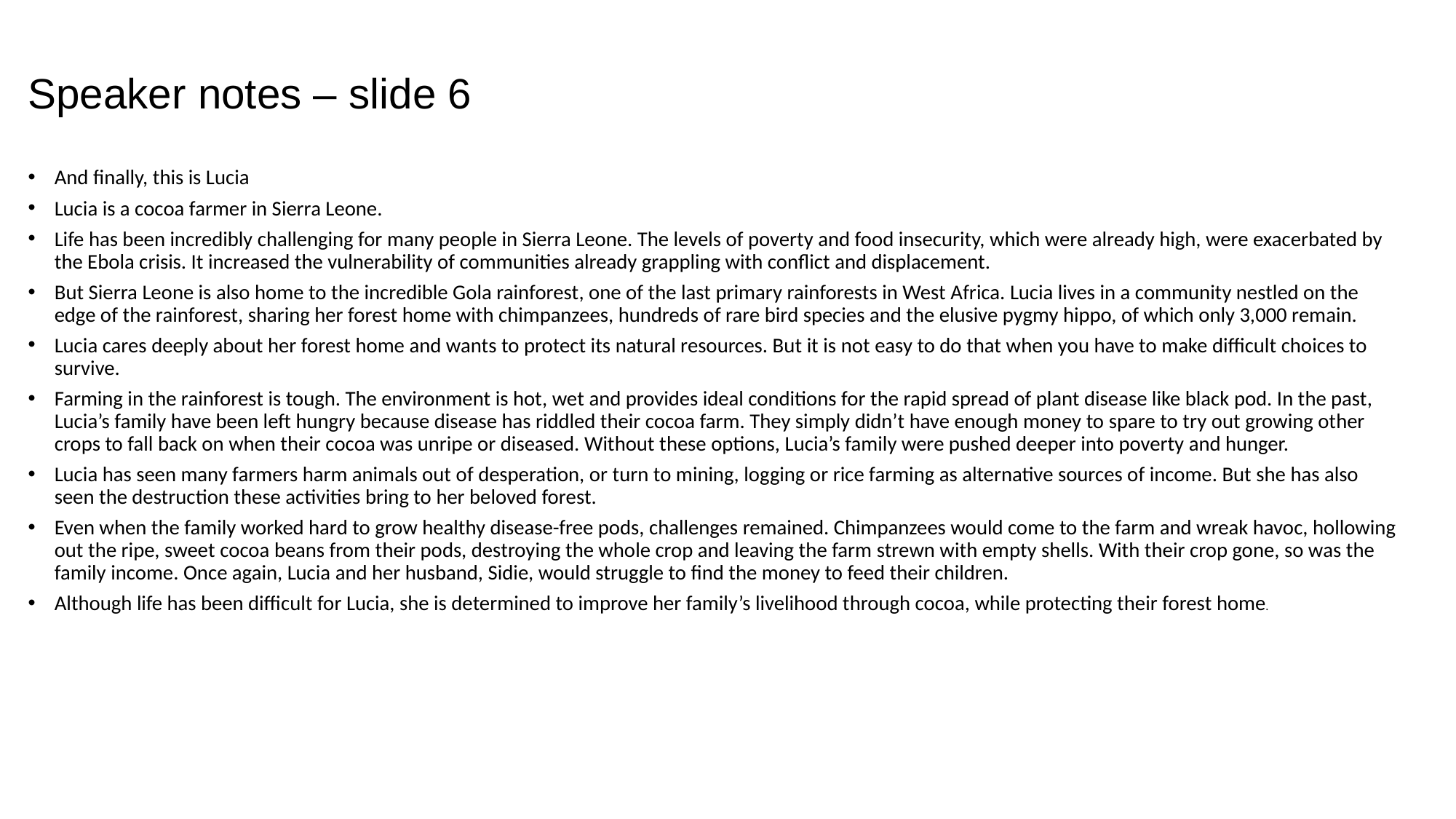

# Speaker notes – slide 6
And finally, this is Lucia
Lucia is a cocoa farmer in Sierra Leone.
Life has been incredibly challenging for many people in Sierra Leone. The levels of poverty and food insecurity, which were already high, were exacerbated by the Ebola crisis. It increased the vulnerability of communities already grappling with conflict and displacement.
But Sierra Leone is also home to the incredible Gola rainforest, one of the last primary rainforests in West Africa. Lucia lives in a community nestled on the edge of the rainforest, sharing her forest home with chimpanzees, hundreds of rare bird species and the elusive pygmy hippo, of which only 3,000 remain.
Lucia cares deeply about her forest home and wants to protect its natural resources. But it is not easy to do that when you have to make difficult choices to survive.
Farming in the rainforest is tough. The environment is hot, wet and provides ideal conditions for the rapid spread of plant disease like black pod. In the past, Lucia’s family have been left hungry because disease has riddled their cocoa farm. They simply didn’t have enough money to spare to try out growing other crops to fall back on when their cocoa was unripe or diseased. Without these options, Lucia’s family were pushed deeper into poverty and hunger.
Lucia has seen many farmers harm animals out of desperation, or turn to mining, logging or rice farming as alternative sources of income. But she has also seen the destruction these activities bring to her beloved forest.
Even when the family worked hard to grow healthy disease-free pods, challenges remained. Chimpanzees would come to the farm and wreak havoc, hollowing out the ripe, sweet cocoa beans from their pods, destroying the whole crop and leaving the farm strewn with empty shells. With their crop gone, so was the family income. Once again, Lucia and her husband, Sidie, would struggle to find the money to feed their children.
Although life has been difficult for Lucia, she is determined to improve her family’s livelihood through cocoa, while protecting their forest home.